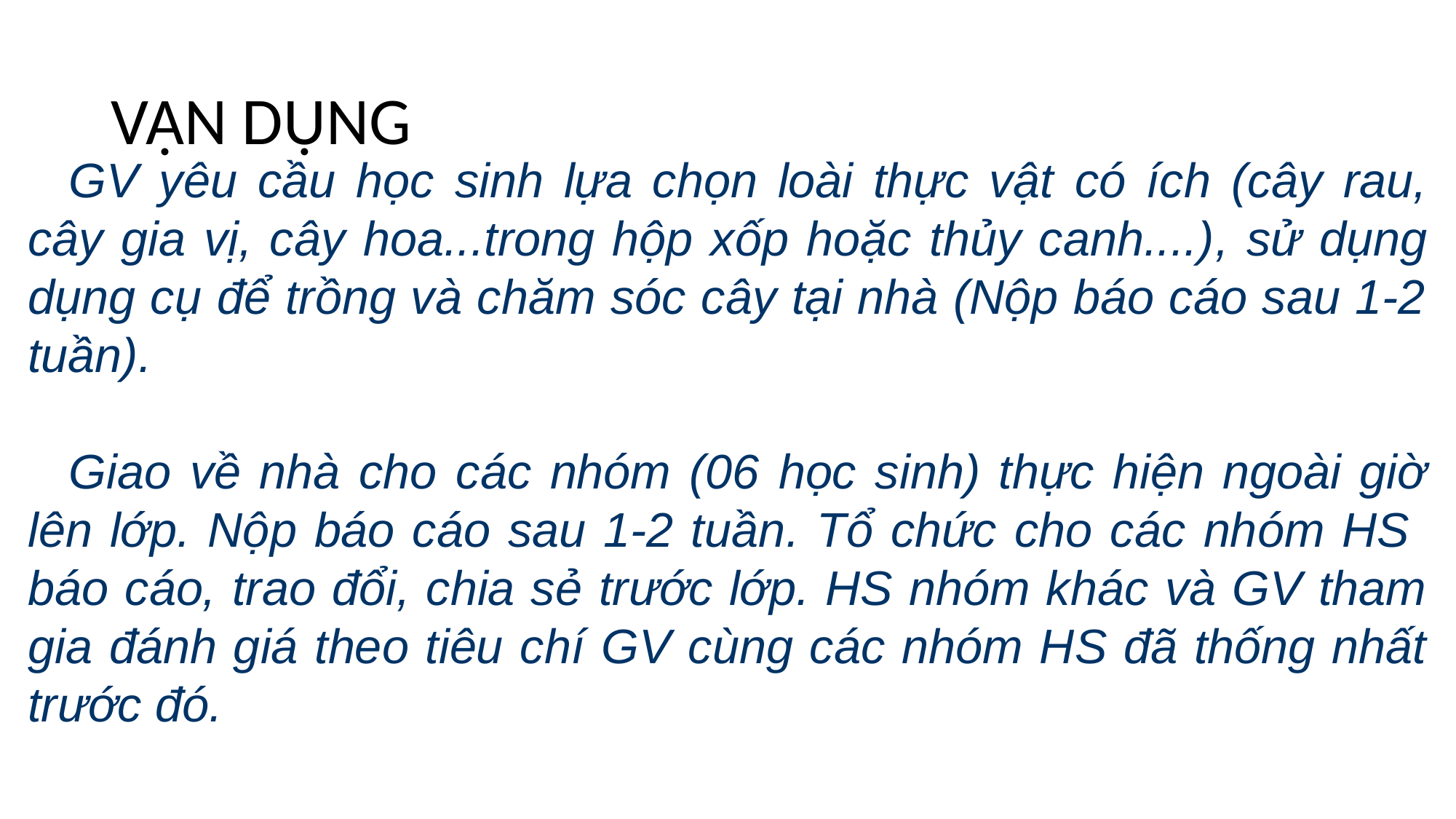

# VẬN DỤNG
GV yêu cầu học sinh lựa chọn loài thực vật có ích (cây rau, cây gia vị, cây hoa...trong hộp xốp hoặc thủy canh....), sử dụng dụng cụ để trồng và chăm sóc cây tại nhà (Nộp báo cáo sau 1-2 tuần).

Giao về nhà cho các nhóm (06 học sinh) thực hiện ngoài giờ lên lớp. Nộp báo cáo sau 1-2 tuần. Tổ chức cho các nhóm HS  báo cáo, trao đổi, chia sẻ trước lớp. HS nhóm khác và GV tham gia đánh giá theo tiêu chí GV cùng các nhóm HS đã thống nhất trước đó.